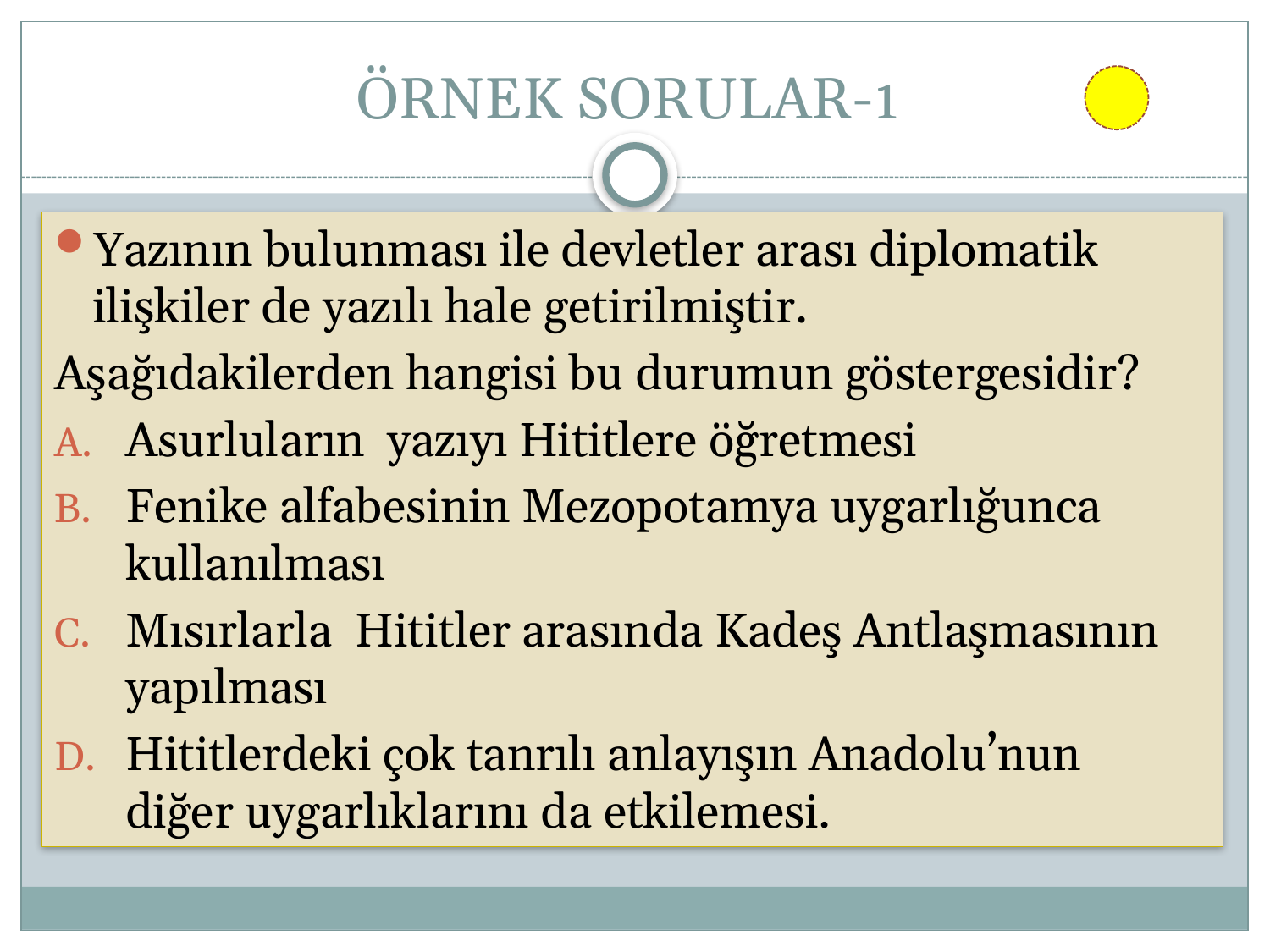

# ÖRNEK SORULAR-1

Yazının bulunması ile devletler arası diplomatik ilişkiler de yazılı hale getirilmiştir.
Aşağıdakilerden hangisi bu durumun göstergesidir?
Asurluların  yazıyı Hititlere öğretmesi
Fenike alfabesinin Mezopotamya uygarlığunca kullanılması
Mısırlarla  Hititler arasında Kadeş Antlaşmasının yapılması
Hititlerdeki çok tanrılı anlayışın Anadolu’nun  diğer uygarlıklarını da etkilemesi.